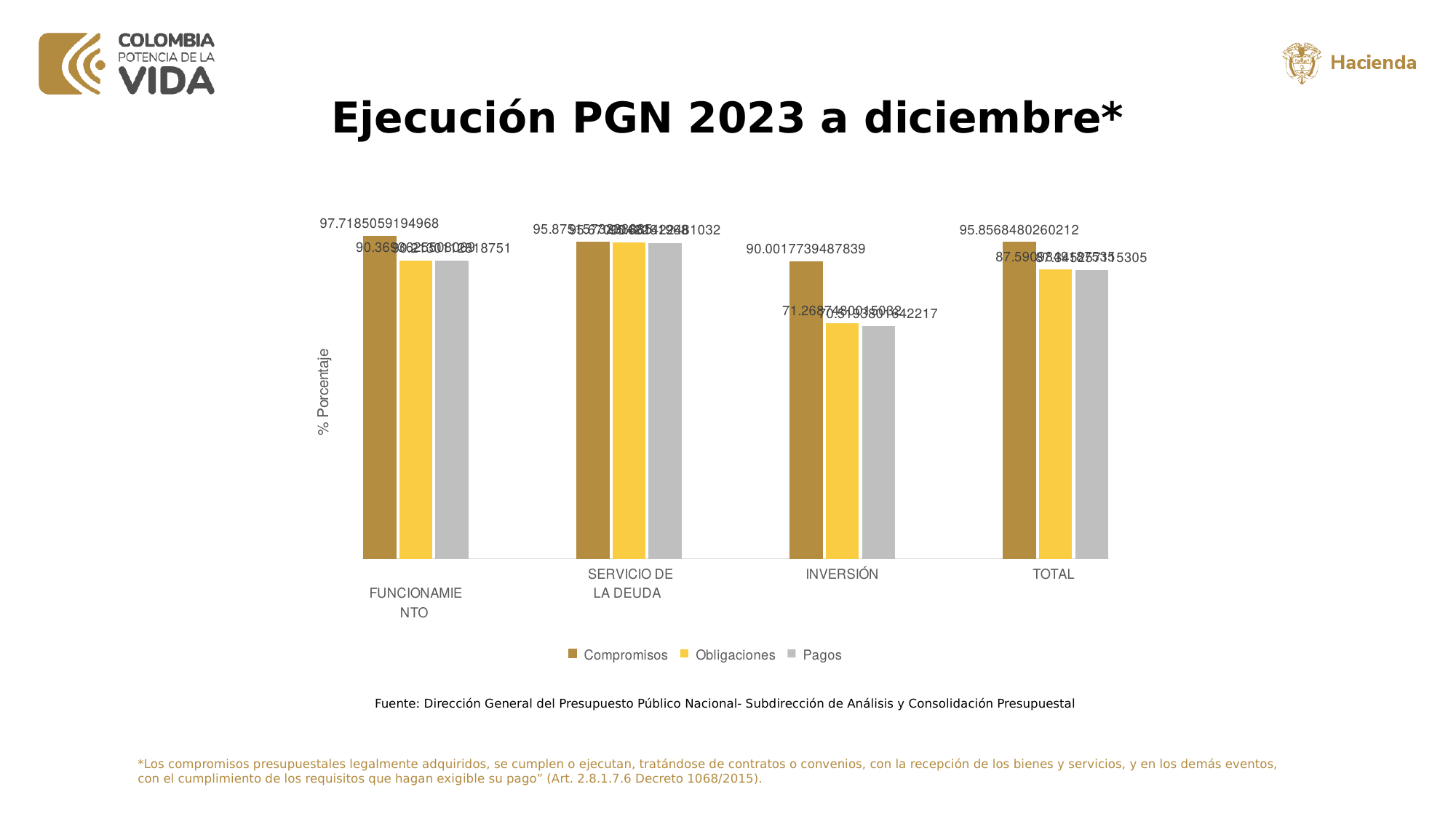

Ejecución PGN 2023 a diciembre*

### Chart

| Category |  Compromisos  |  Obligaciones  |  Pagos  |
|---|---|---|---|
|  FUNCIONAMIENTO  | 97.71850591949676 | 90.36936255080693 | 90.21301128187505 |
|  | None | None | None |
|  SERVICIO DE LA DEUDA  | 95.87515732388847 | 95.67000422619677 | 95.66142248103195 |
|  | None | None | None |
|  INVERSIÓN  | 90.00177394878392 | 71.26874800150317 | 70.51938016422166 |
|  | None | None | None |
|  TOTAL   | 95.85684802602115 | 87.5909849187535 | 87.345257115305 |
Fuente: Dirección General del Presupuesto Público Nacional- Subdirección de Análisis y Consolidación Presupuestal
*Los compromisos presupuestales legalmente adquiridos, se cumplen o ejecutan, tratándose de contratos o convenios, con la recepción de los bienes y servicios, y en los demás eventos, con el cumplimiento de los requisitos que hagan exigible su pago” (Art. 2.8.1.7.6 Decreto 1068/2015).